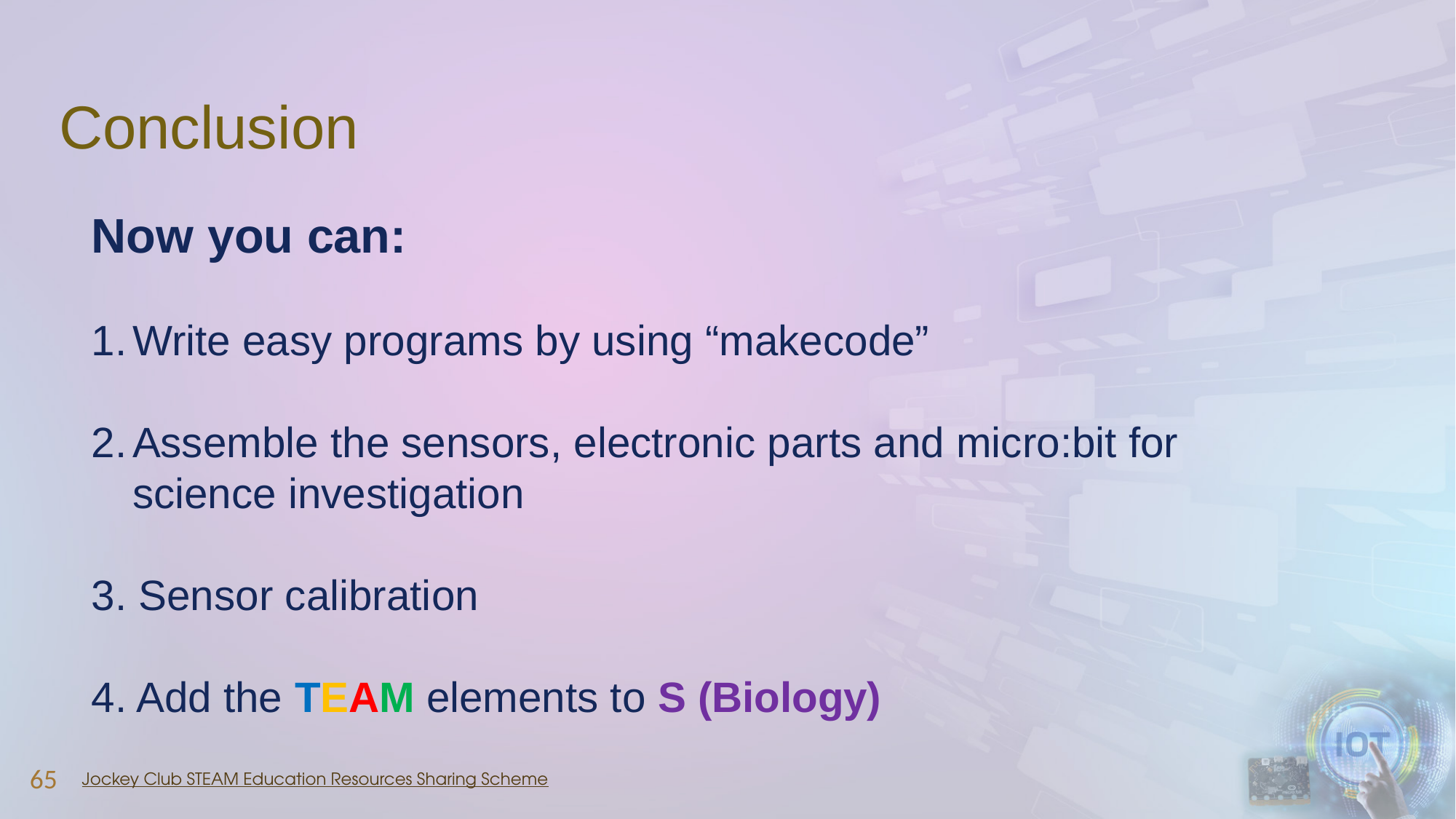

# Conclusion
Now you can:

Write easy programs by using “makecode”

Assemble the sensors, electronic parts and micro:bit for science investigation

3. Sensor calibration

4. Add the TEAM elements to S (Biology)